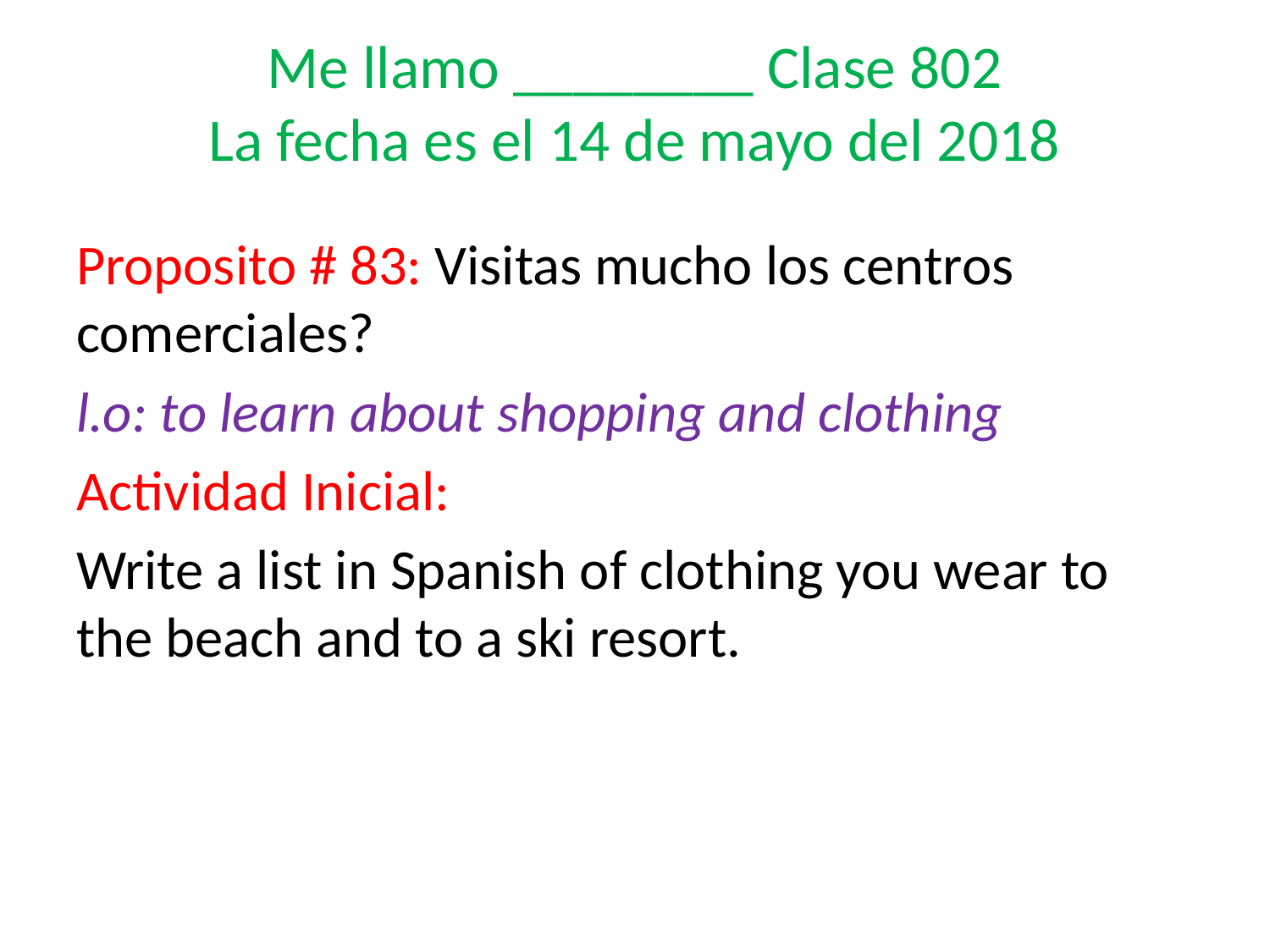

# Me llamo ________ Clase 802 La fecha es el 14 de mayo del 2018
Proposito # 83: Visitas mucho los centros comerciales?
l.o: to learn about shopping and clothing
Actividad Inicial:
Write a list in Spanish of clothing you wear to the beach and to a ski resort.